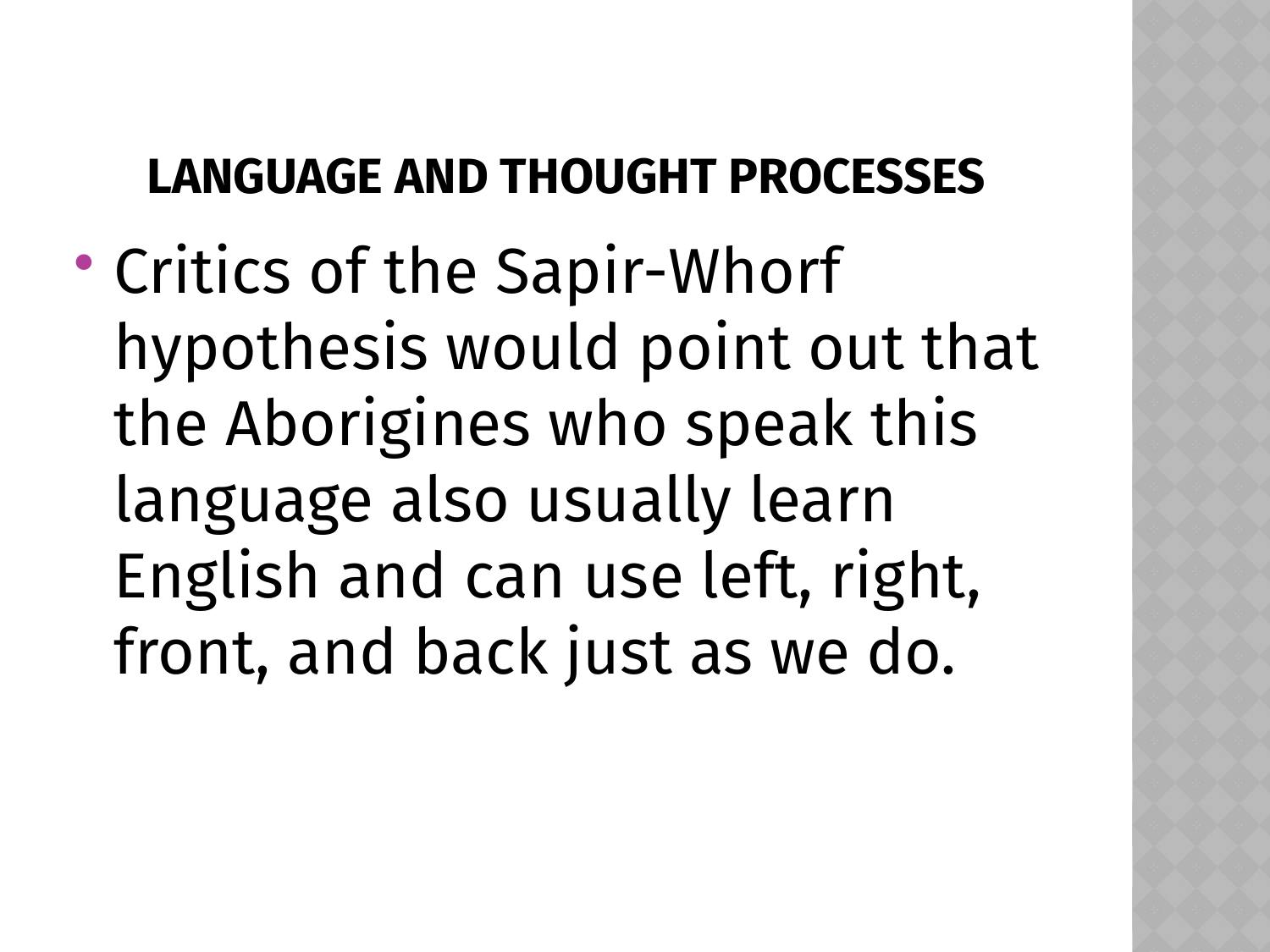

# Language and thought processes
Critics of the Sapir-Whorf hypothesis would point out that the Aborigines who speak this language also usually learn English and can use left, right, front, and back just as we do.